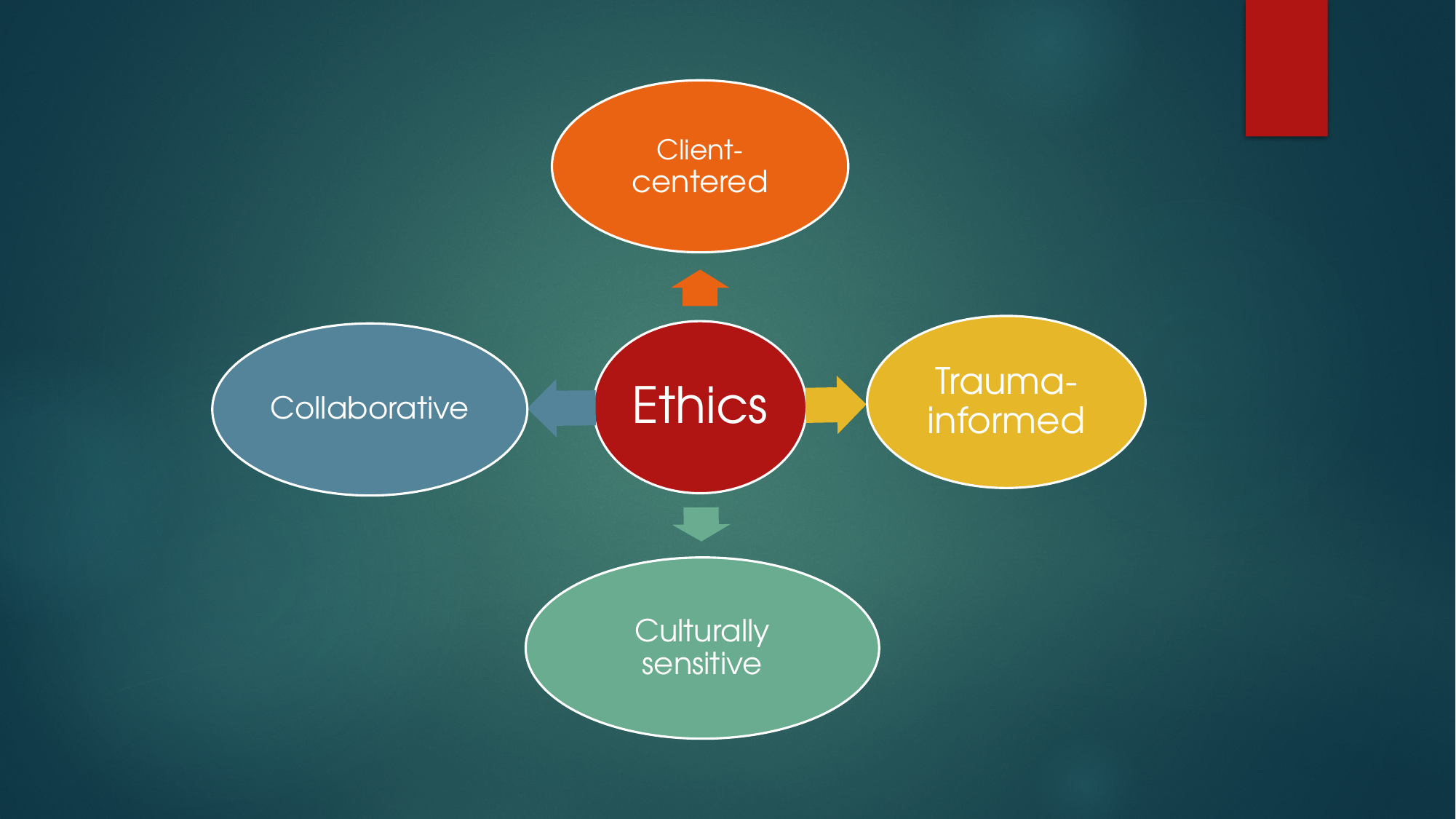

Ethics

Client- centered

Trauma- informed

Culturally sensitive

Collaborative